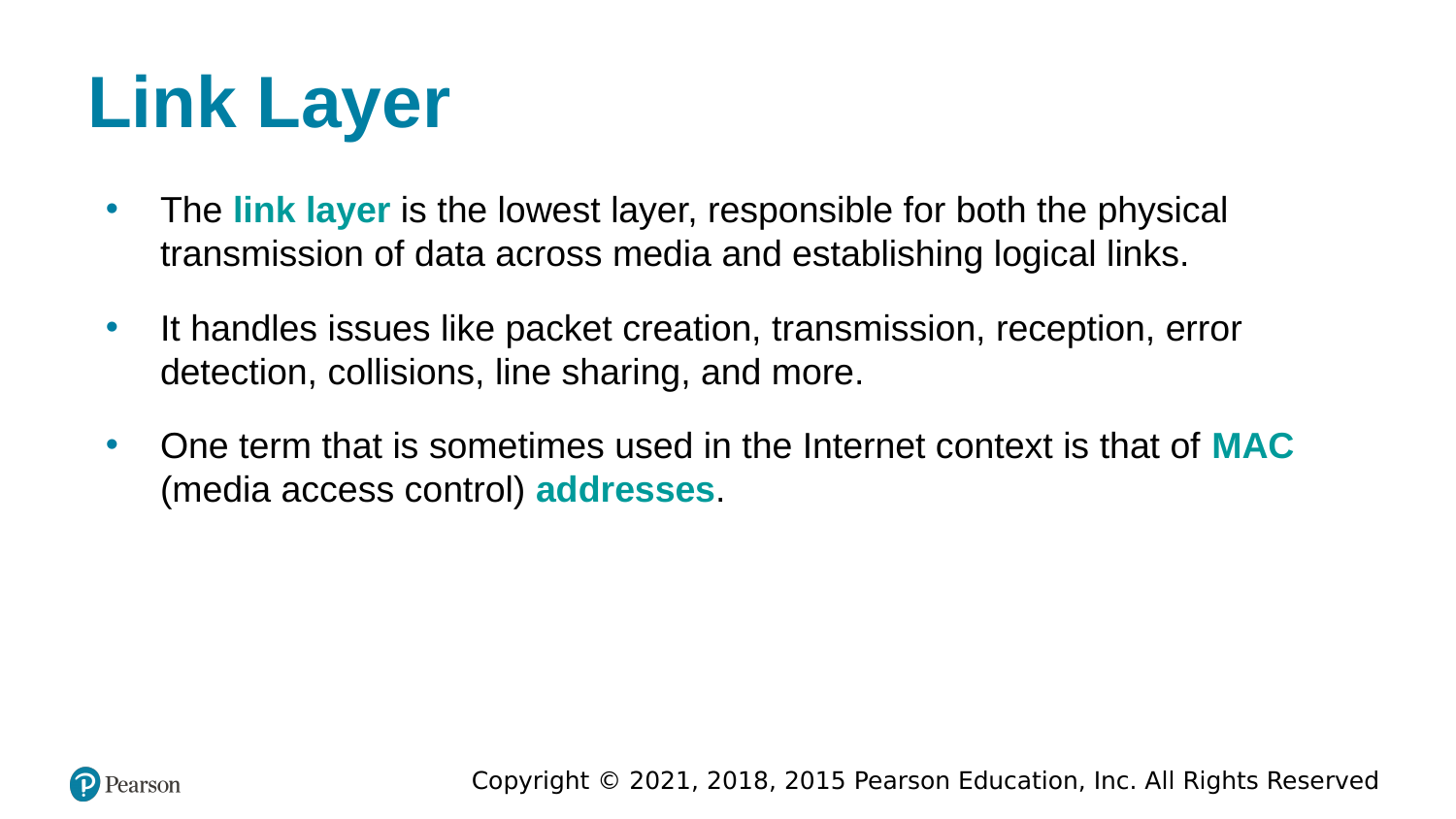

# Link Layer
The link layer is the lowest layer, responsible for both the physical transmission of data across media and establishing logical links.
It handles issues like packet creation, transmission, reception, error detection, collisions, line sharing, and more.
One term that is sometimes used in the Internet context is that of MAC (media access control) addresses.